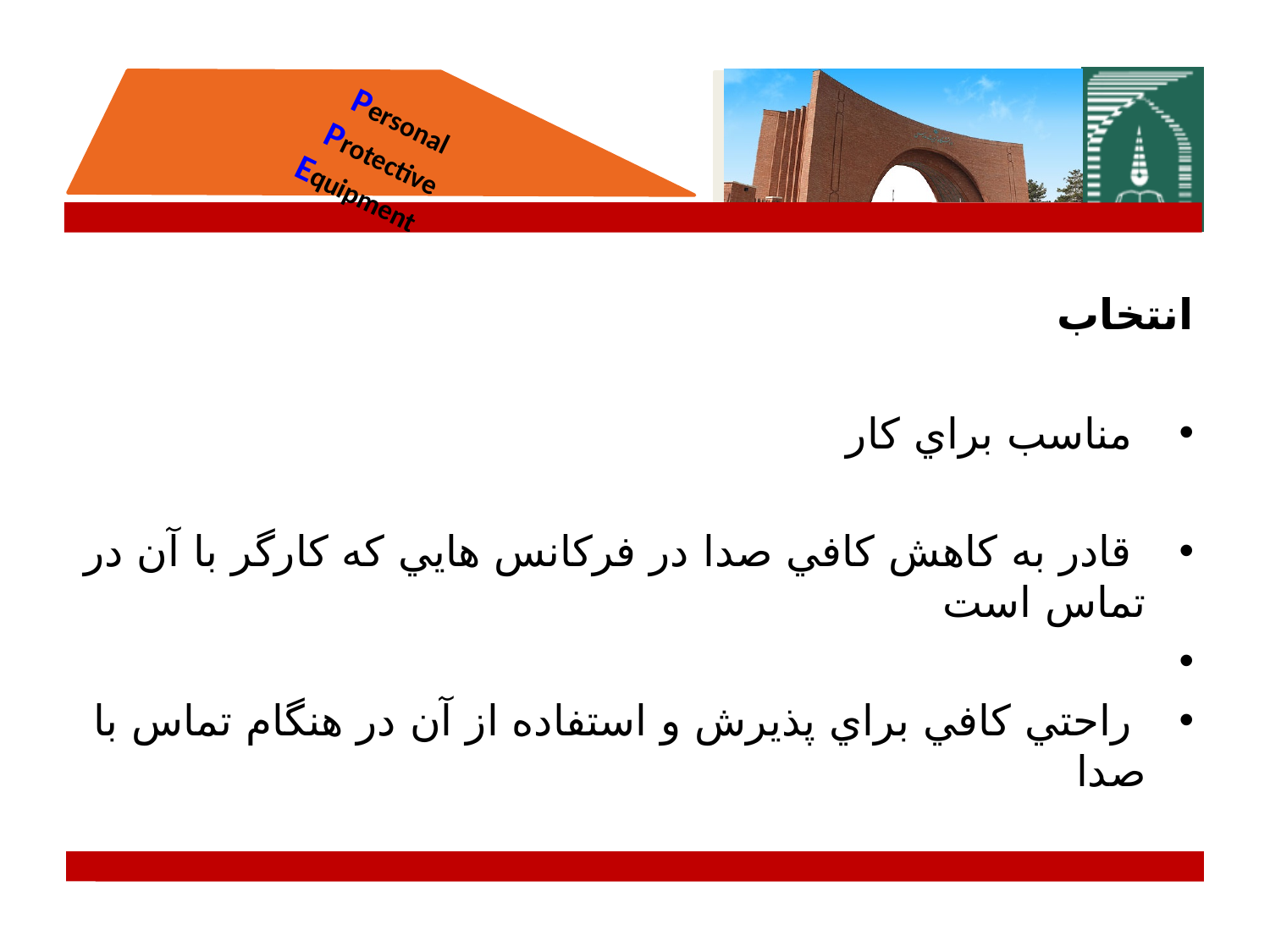

انتخاب

 مناسب براي كار

 قادر به كاهش كافي صدا در فركانس هايي كه كارگر با آن در تماس است

 راحتي كافي براي پذيرش و استفاده از آن در هنگام تماس با صدا